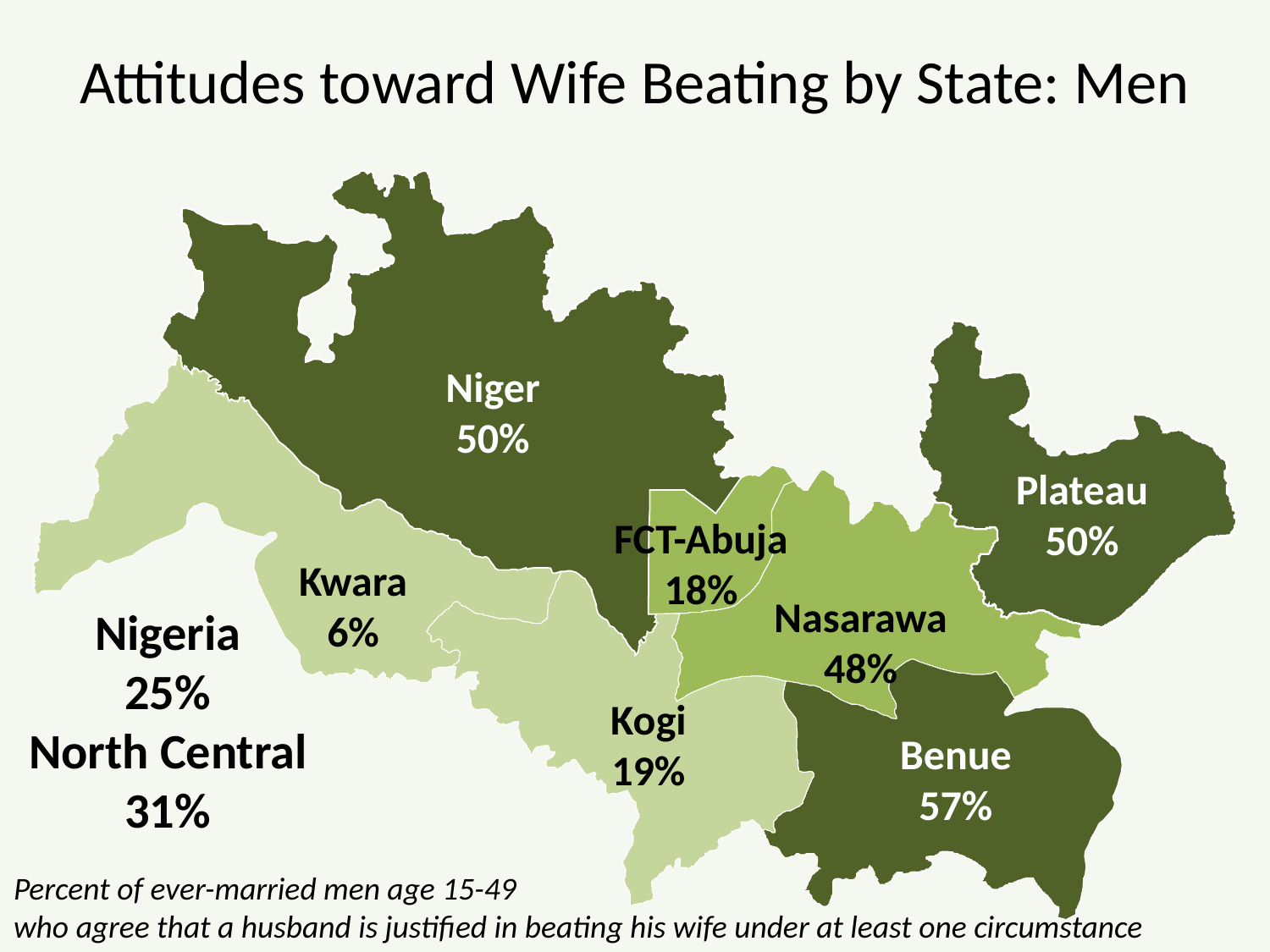

# Attitudes toward Wife Beating by State: Men

Niger
50%
Plateau
50%
FCT-Abuja
18%
Kwara
6%
Nasarawa
48%
Nigeria
25%
North Central
31%
Kogi
19%
Benue
57%
Percent of ever-married men age 15-49
who agree that a husband is justified in beating his wife under at least one circumstance